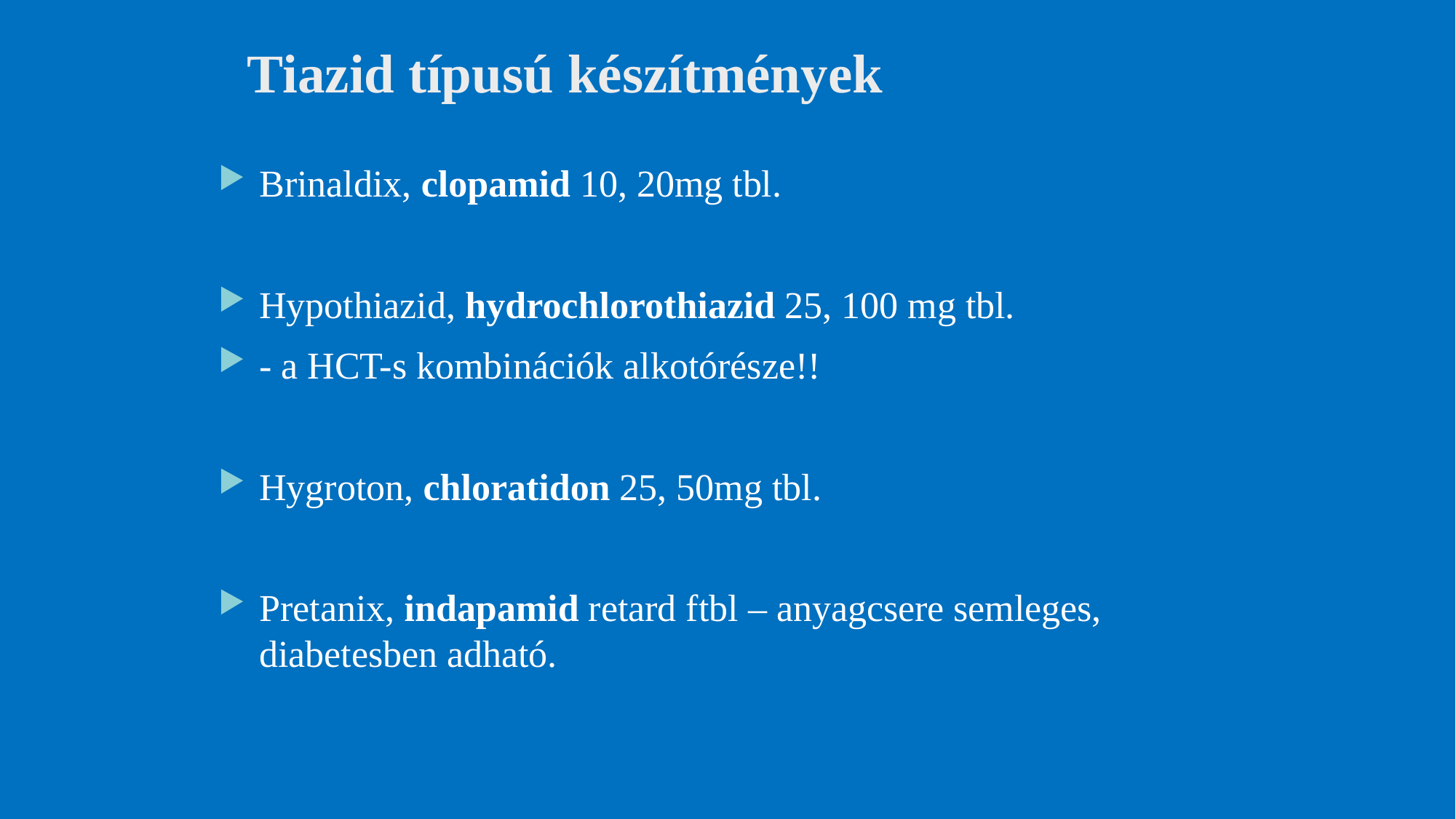

# Tiazid típusú készítmények
Brinaldix, clopamid 10, 20mg tbl.

Hypothiazid, hydrochlorothiazid 25, 100 mg tbl.
- a HCT-s kombinációk alkotórésze!!

Hygroton, chloratidon 25, 50mg tbl.

Pretanix, indapamid retard ftbl – anyagcsere semleges, diabetesben adható.